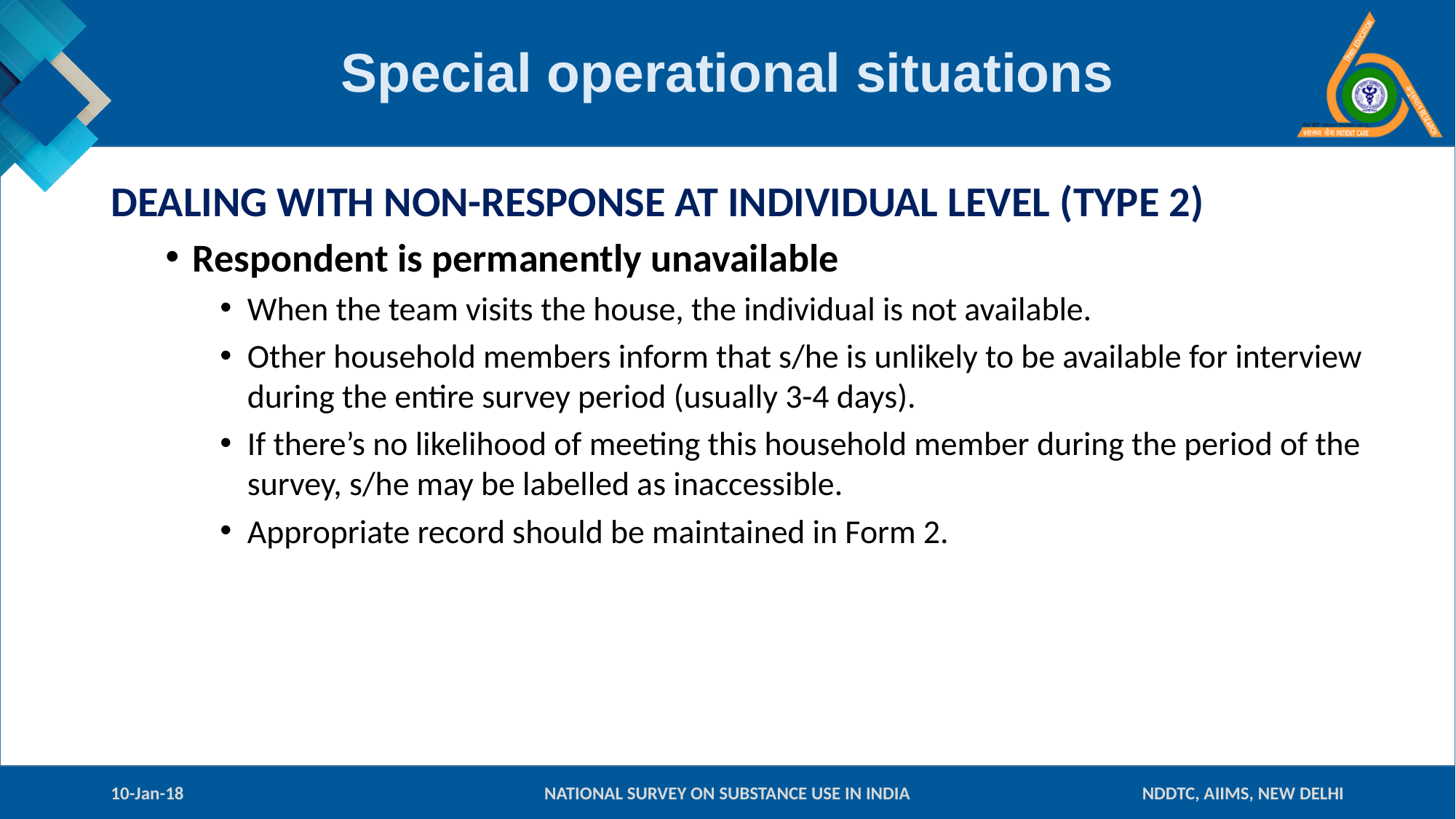

# Special operational situations
DEALING WITH NON-RESPONSE AT INDIVIDUAL LEVEL (TYPE 2)
Respondent is permanently unavailable
When the team visits the house, the individual is not available.
Other household members inform that s/he is unlikely to be available for interview during the entire survey period (usually 3-4 days).
If there’s no likelihood of meeting this household member during the period of the survey, s/he may be labelled as inaccessible.
Appropriate record should be maintained in Form 2.
10-Jan-18
NATIONAL SURVEY ON SUBSTANCE USE IN INDIA
NDDTC, AIIMS, NEW DELHI